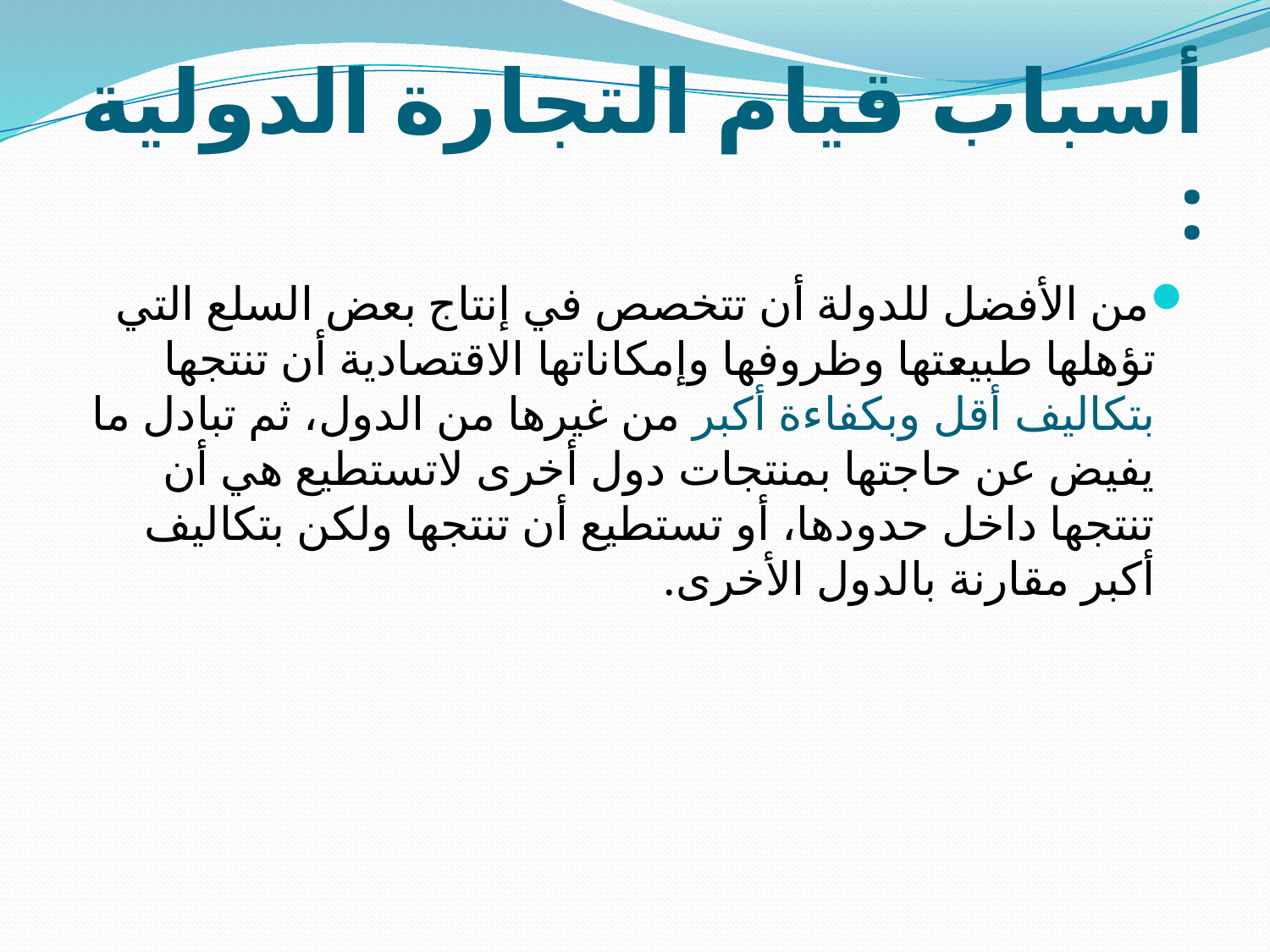

# أسباب قيام التجارة الدولية :
من الأفضل للدولة أن تتخصص في إنتاج بعض السلع التي تؤهلها طبيعتها وظروفها وإمكاناتها الاقتصادية أن تنتجها بتكاليف أقل وبكفاءة أكبر من غيرها من الدول، ثم تبادل ما يفيض عن حاجتها بمنتجات دول أخرى لاتستطيع هي أن تنتجها داخل حدودها، أو تستطيع أن تنتجها ولكن بتكاليف أكبر مقارنة بالدول الأخرى.